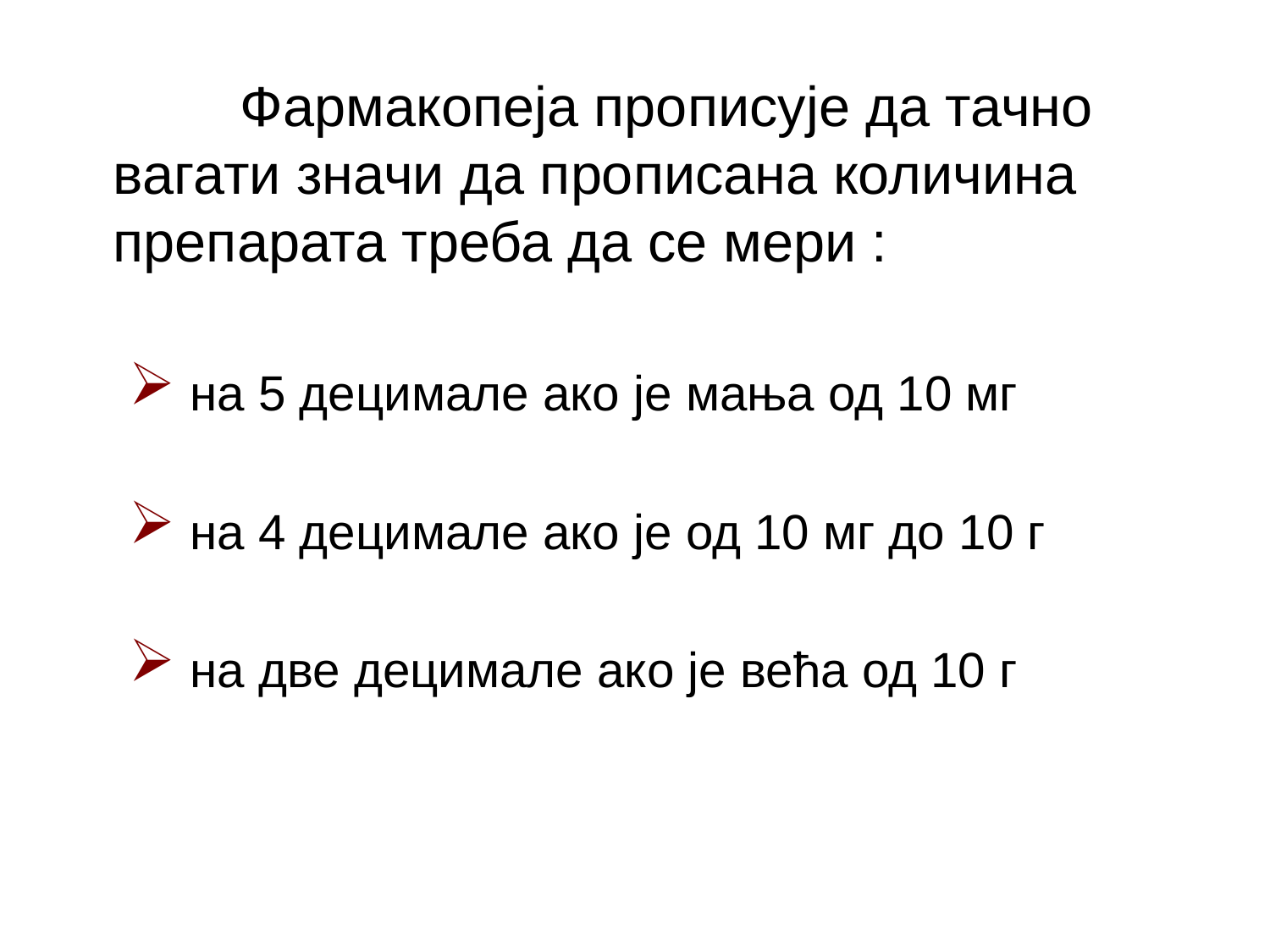

Фармакопеја прописује да тачно вагати значи да прописана количина препарата треба да се мери :

 на 5 децимале ако је мања од 10 мг

 на 4 децимале ако је од 10 мг до 10 г

 на две децимале ако је већа од 10 г